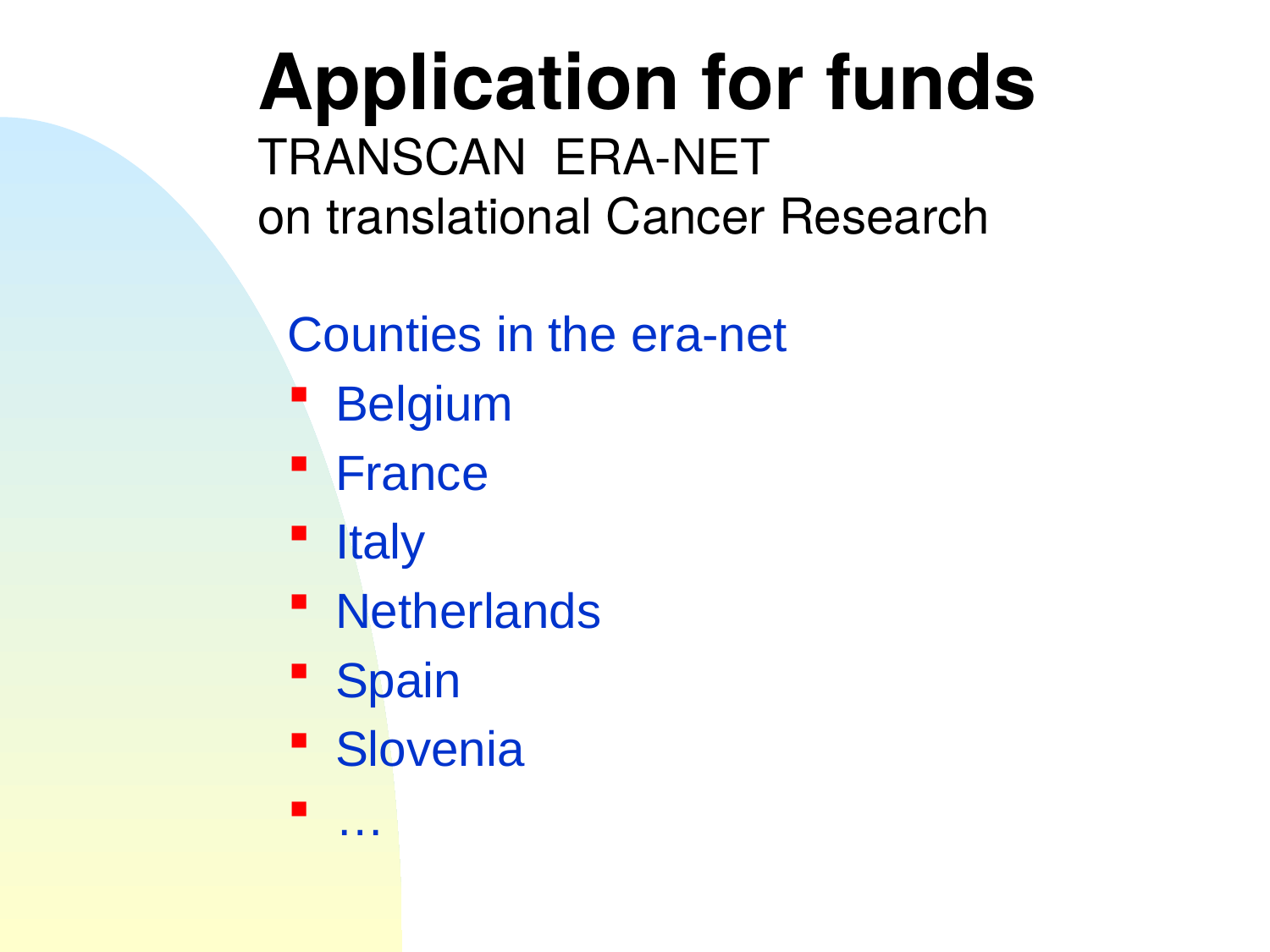

# Application for funds TRANSCAN  ERA-NET on translational Cancer Research

Counties in the era-net
Belgium
France
Italy
Netherlands
Spain
Slovenia
…